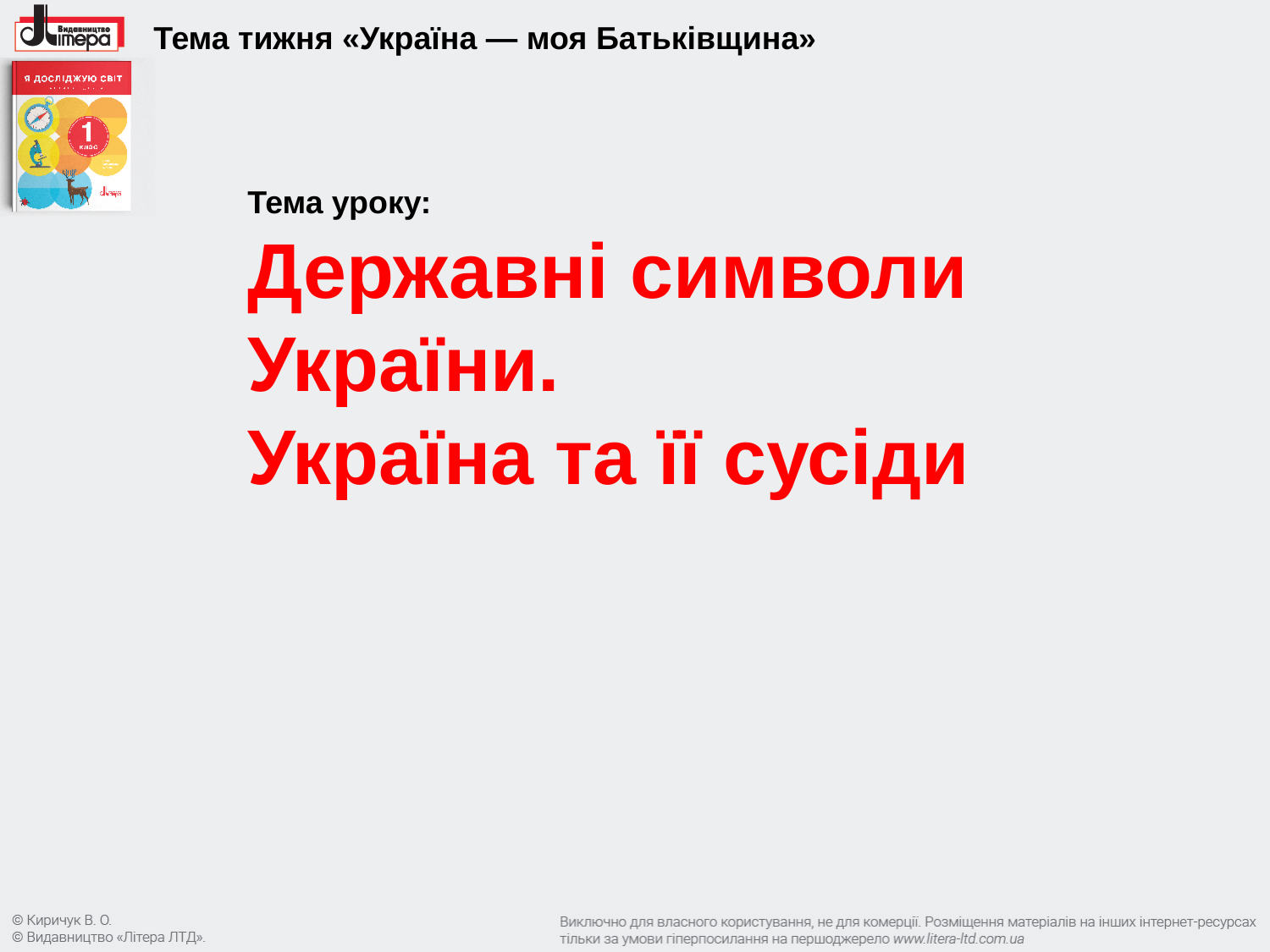

Тема тижня «Україна — моя Батьківщина»
Тема уроку:
Державні символи України.
Україна та її сусіди